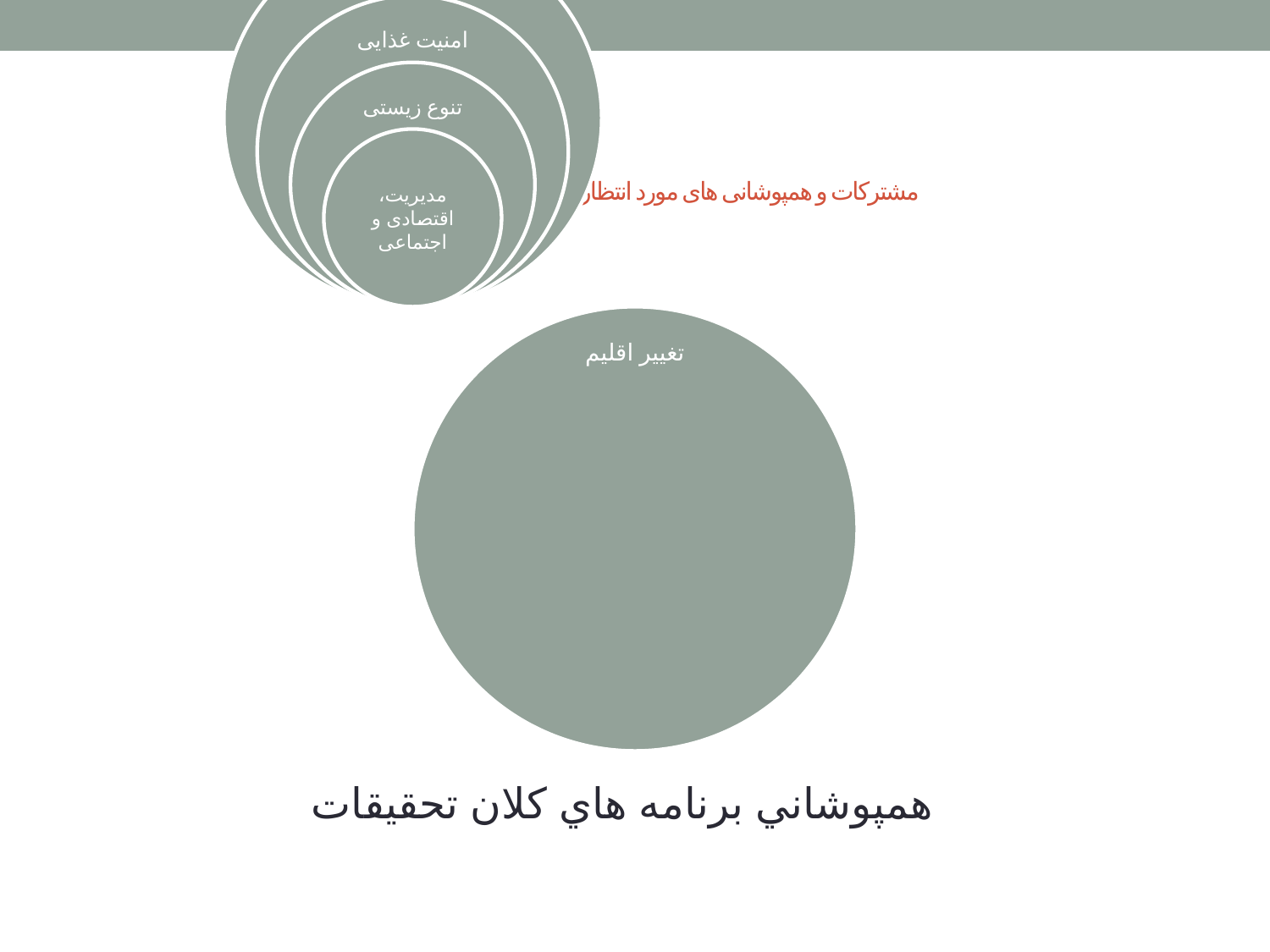

# مشترکات و همپوشانی های مورد انتظار از پنج برنامه کلان تحقیقات

همپوشاني برنامه هاي کلان تحقيقات

تغییر اقلیم
امنیت غذایی
تنوع زیستی